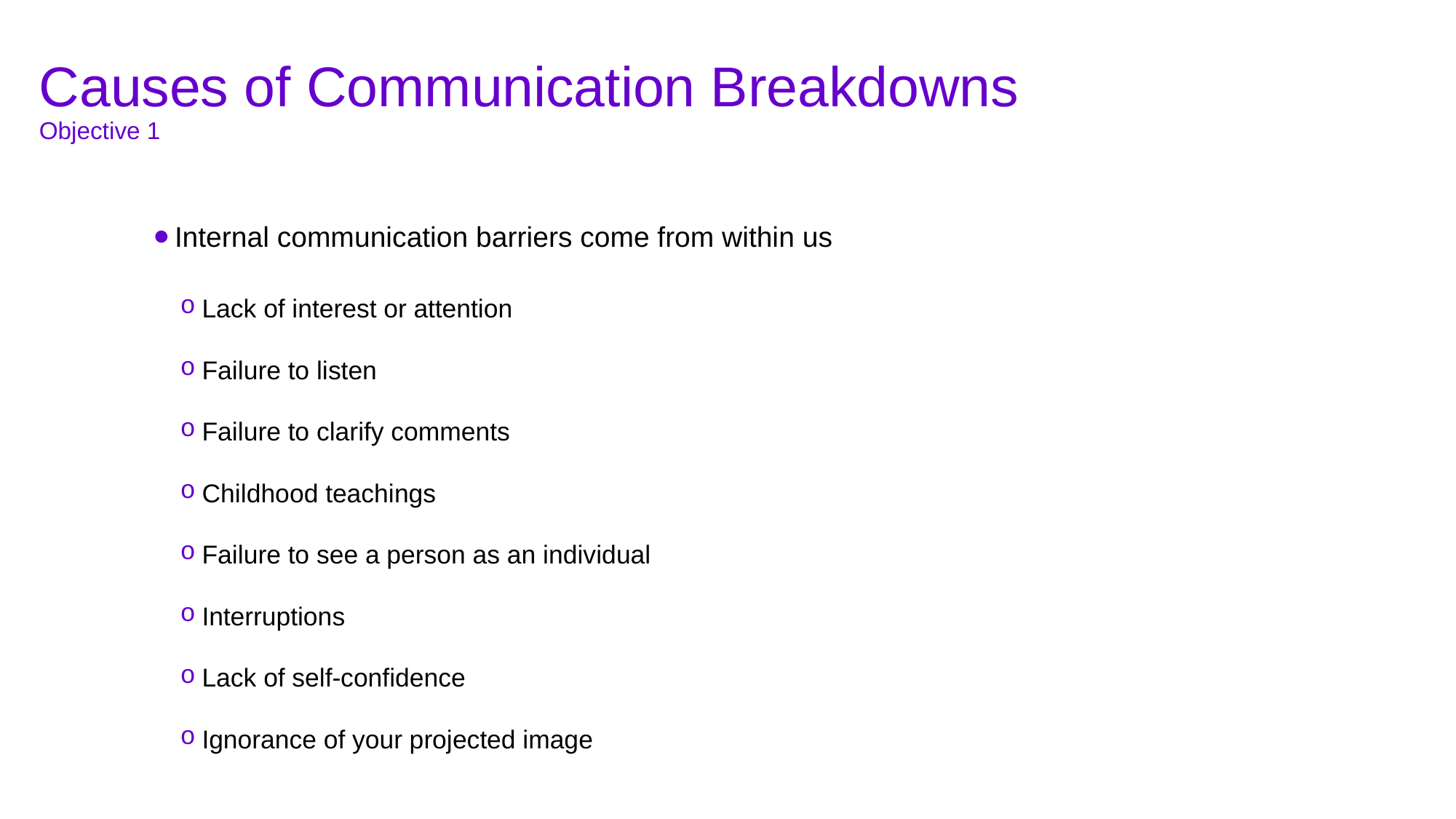

# Causes of Communication Breakdowns Objective 1
Internal communication barriers come from within us

Lack of interest or attention

Failure to listen

Failure to clarify comments

Childhood teachings

Failure to see a person as an individual

Interruptions

Lack of self-confidence

Ignorance of your projected image